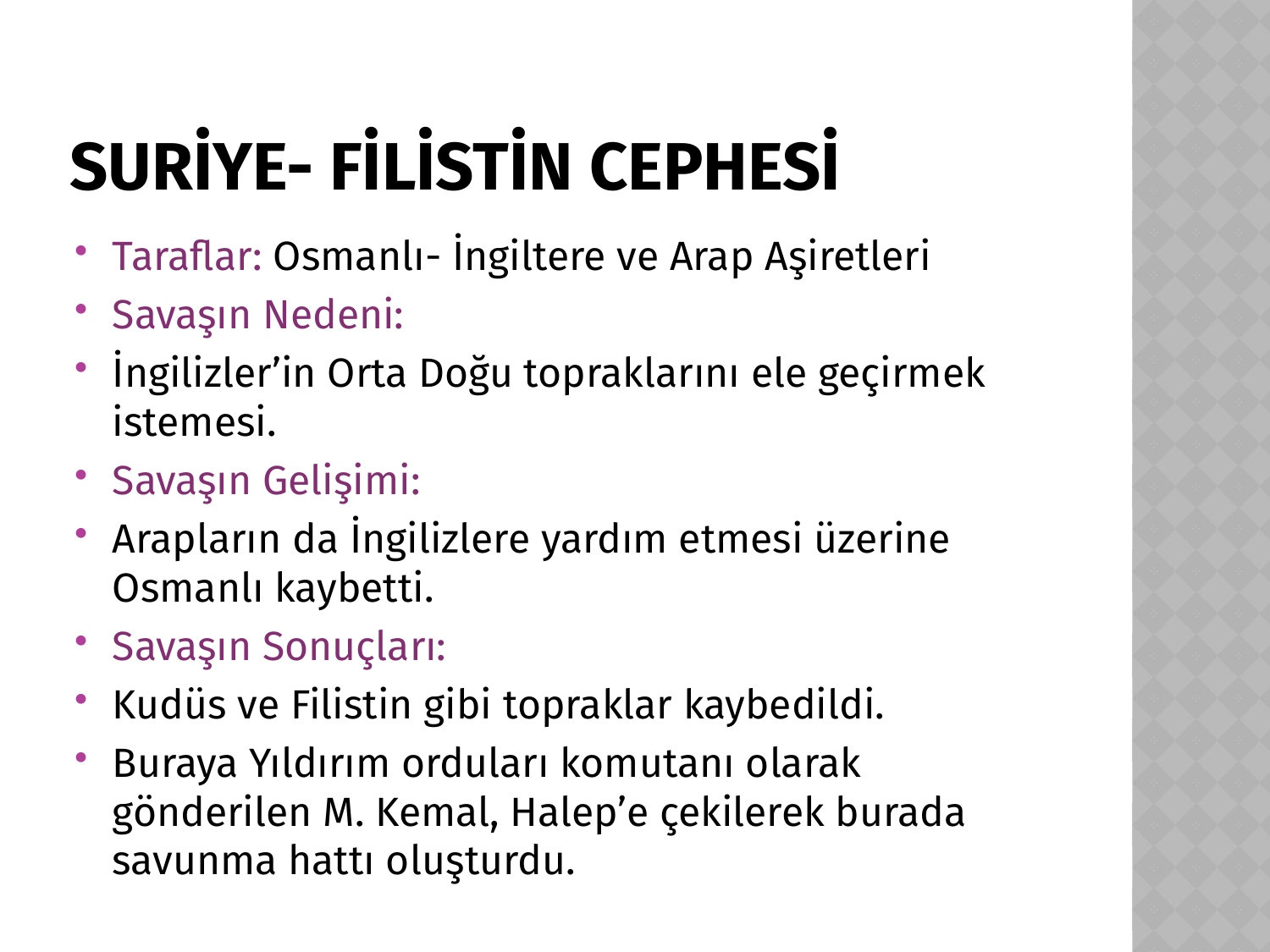

# Suriye- filistin cephesi
Taraflar: Osmanlı- İngiltere ve Arap Aşiretleri
Savaşın Nedeni:
İngilizler’in Orta Doğu topraklarını ele geçirmek istemesi.
Savaşın Gelişimi:
Arapların da İngilizlere yardım etmesi üzerine Osmanlı kaybetti.
Savaşın Sonuçları:
Kudüs ve Filistin gibi topraklar kaybedildi.
Buraya Yıldırım orduları komutanı olarak gönderilen M. Kemal, Halep’e çekilerek burada savunma hattı oluşturdu.